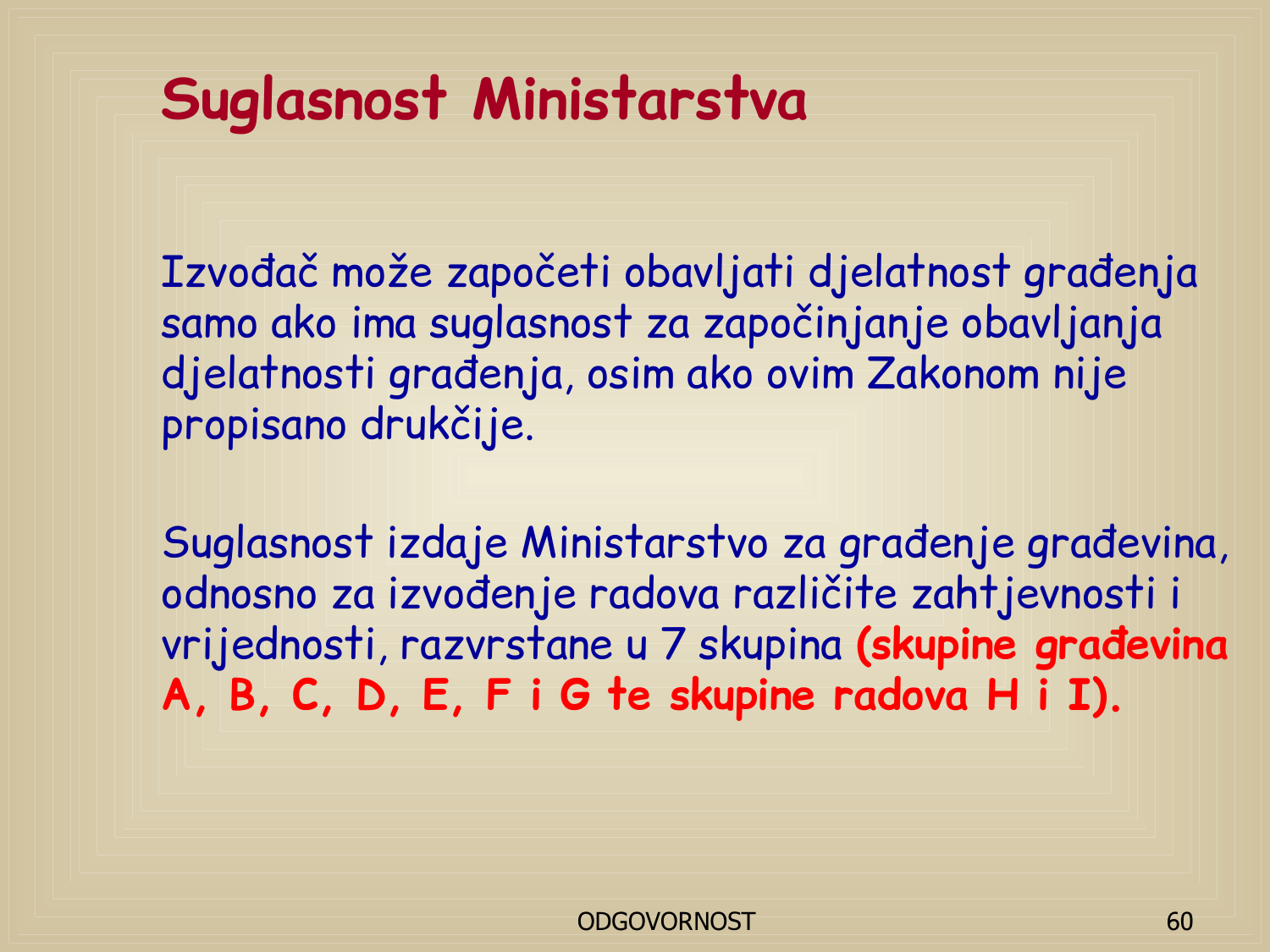

# Suglasnost Ministarstva
Izvođač može započeti obavljati djelatnost građenja samo ako ima suglasnost za započinjanje obavljanja djelatnosti građenja, osim ako ovim Zakonom nije propisano drukčije.

Suglasnost izdaje Ministarstvo za građenje građevina, odnosno za izvođenje radova različite zahtjevnosti i vrijednosti, razvrstane u 7 skupina (skupine građevina A, B, C, D, E, F i G te skupine radova H i I).

ODGOVORNOST
60